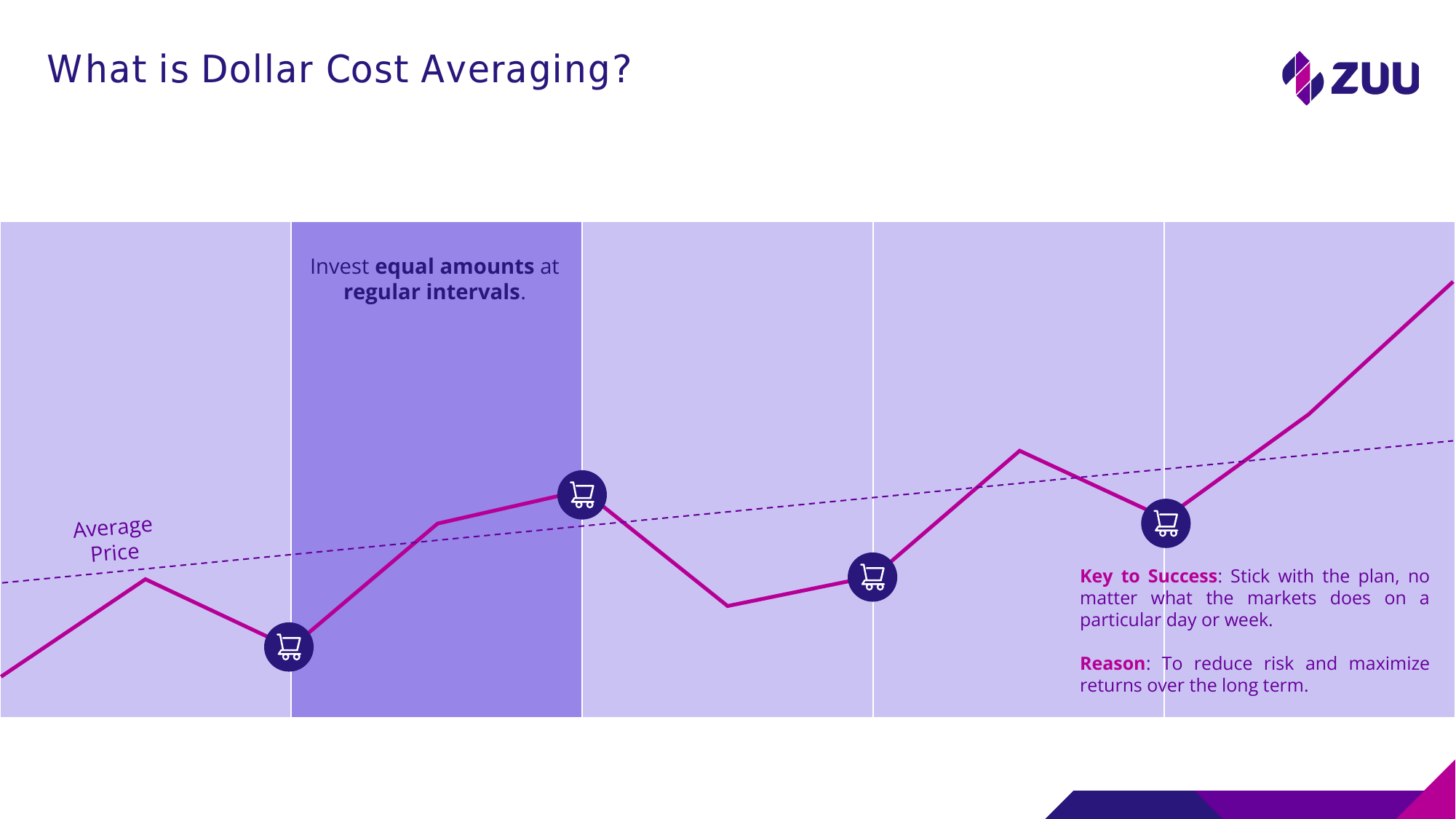

# What is Dollar Cost Averaging?
|  |  |  |  |  |
| --- | --- | --- | --- | --- |
Invest equal amounts at regular intervals.

Average Price

Key to Success: Stick with the plan, no matter what the markets does on a particular day or week.

Reason: To reduce risk and maximize returns over the long term.

2